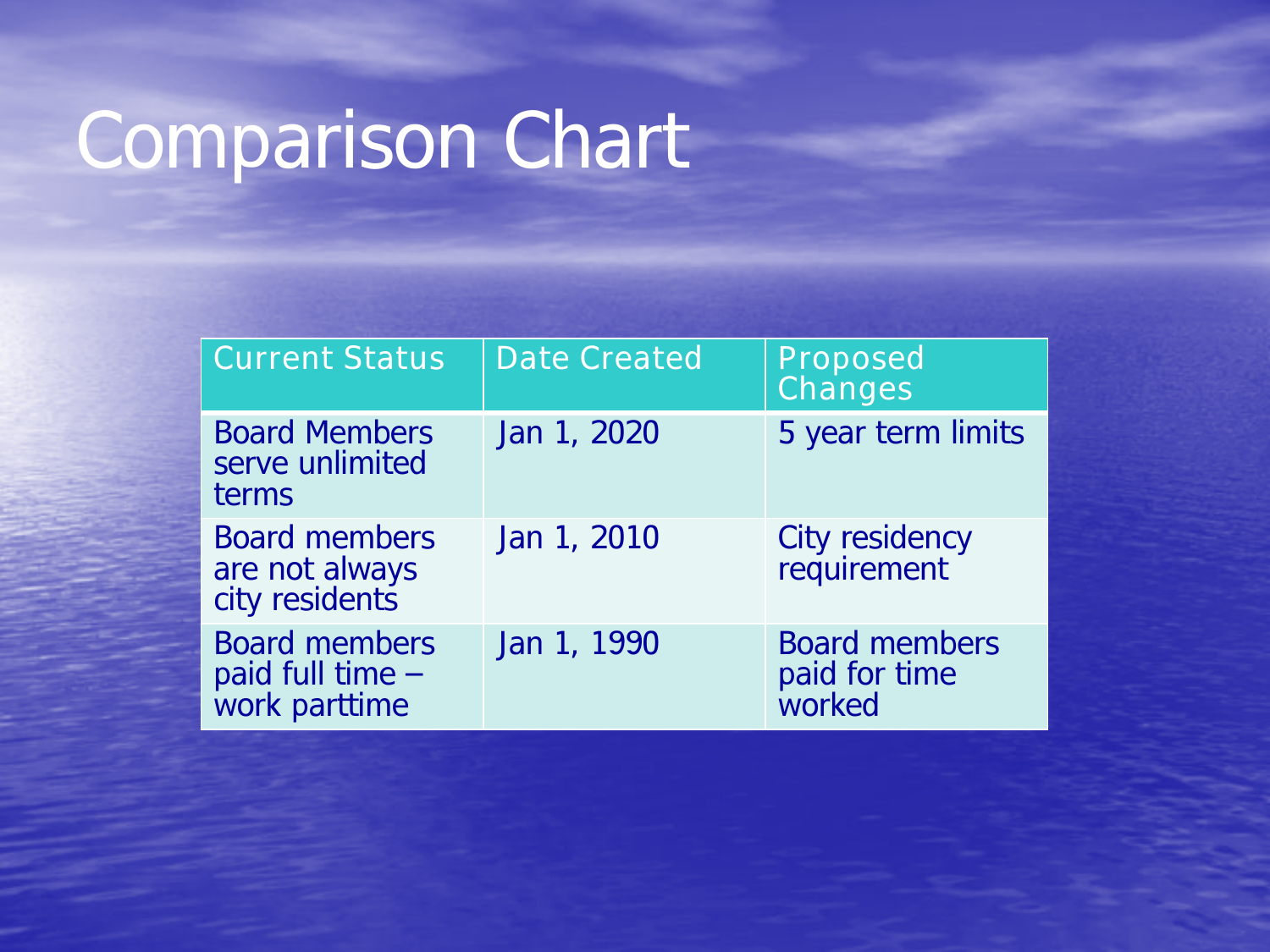

# Comparison Chart
| Current Status | Date Created | Proposed Changes |
| --- | --- | --- |
| Board Members serve unlimited terms | Jan 1, 2020 | 5 year term limits |
| Board members are not always city residents | Jan 1, 2010 | City residency requirement |
| Board members paid full time – work parttime | Jan 1, 1990 | Board members paid for time worked |